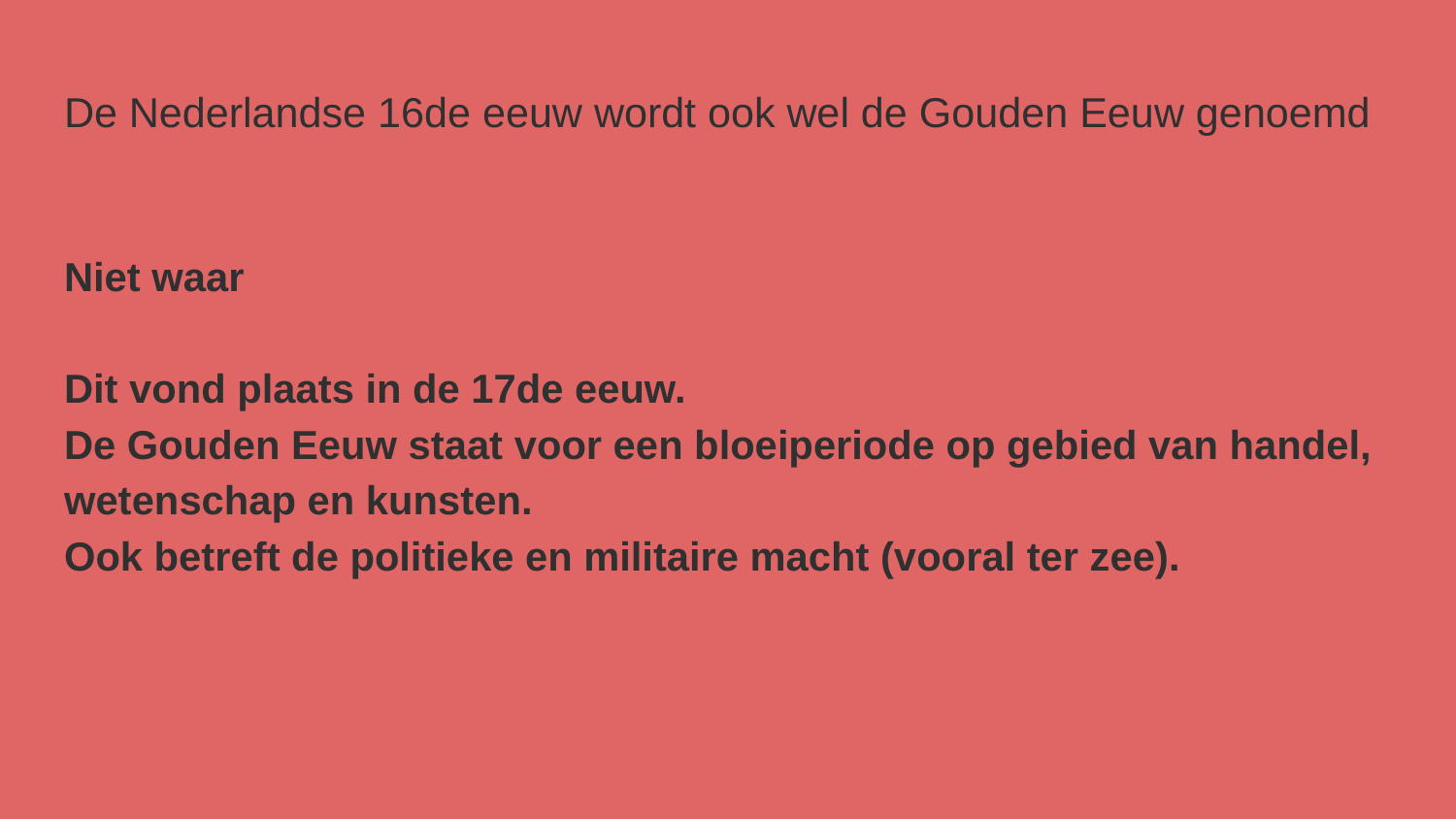

# De Nederlandse 16de eeuw wordt ook wel de Gouden Eeuw genoemd

Niet waar

Dit vond plaats in de 17de eeuw.
De Gouden Eeuw staat voor een bloeiperiode op gebied van handel, wetenschap en kunsten.
Ook betreft de politieke en militaire macht (vooral ter zee).